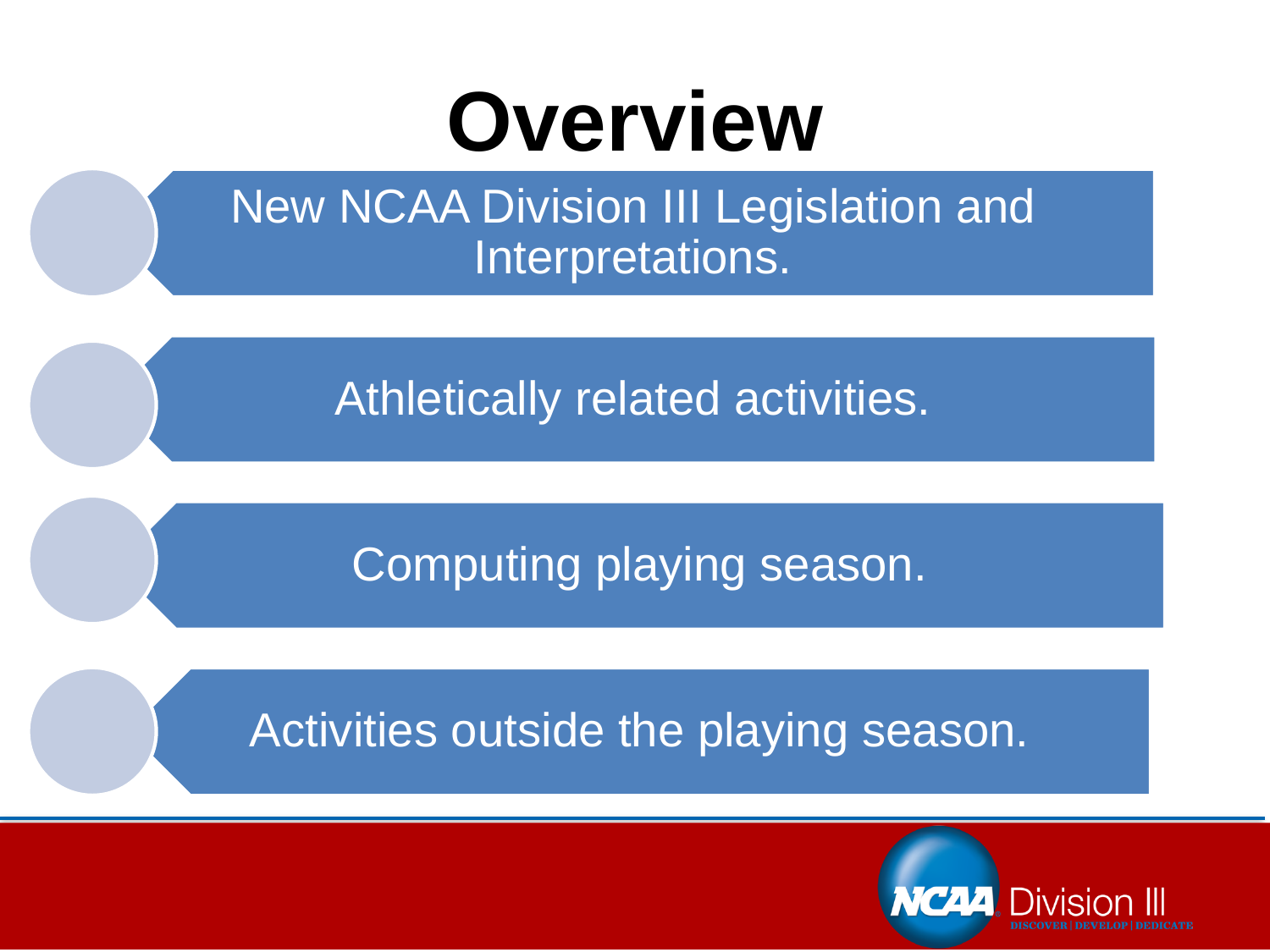

# Overview
New NCAA Division III Legislation and Interpretations.
Athletically related activities.
Computing playing season.
Activities outside the playing season.